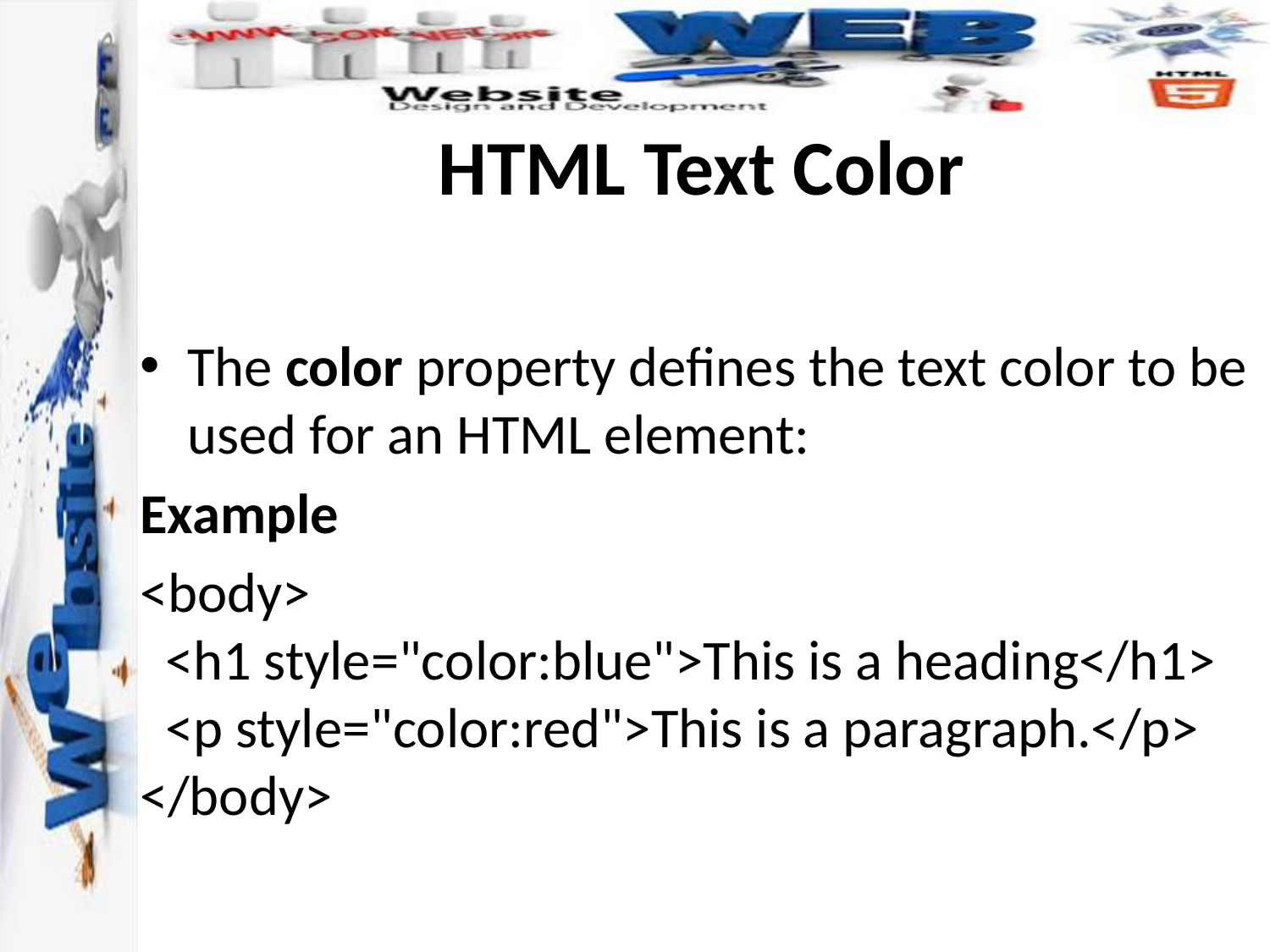

# HTML Text Color
The color property defines the text color to be used for an HTML element:
Example
<body>
  <h1 style="color:blue">This is a heading</h1>
  <p style="color:red">This is a paragraph.</p>
</body>